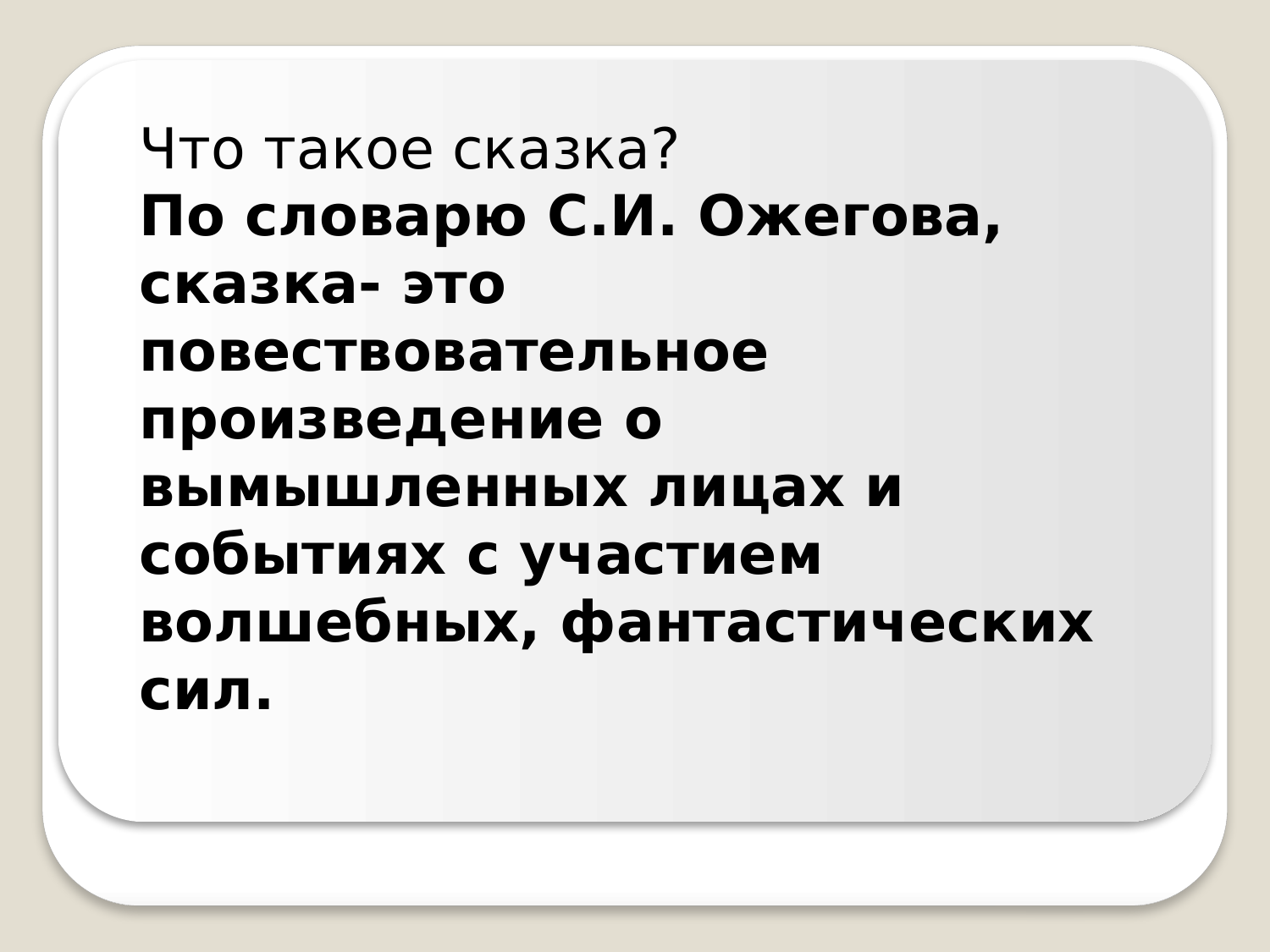

Что такое сказка?
По словарю С.И. Ожегова, сказка- это повествовательное произведение о вымышленных лицах и событиях с участием волшебных, фантастических сил.